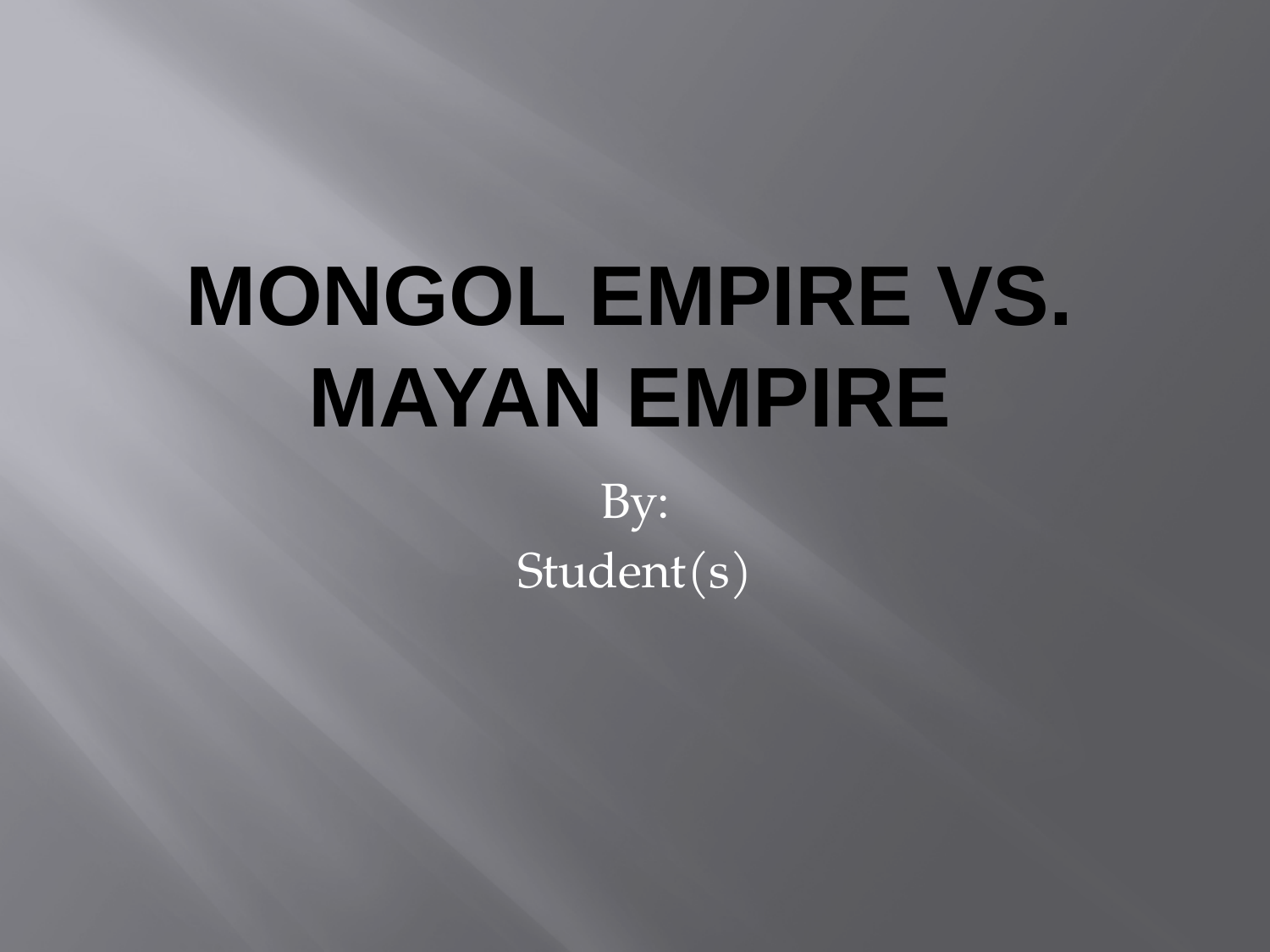

# Mongol Empire vs. Mayan Empire
By:
Student(s)